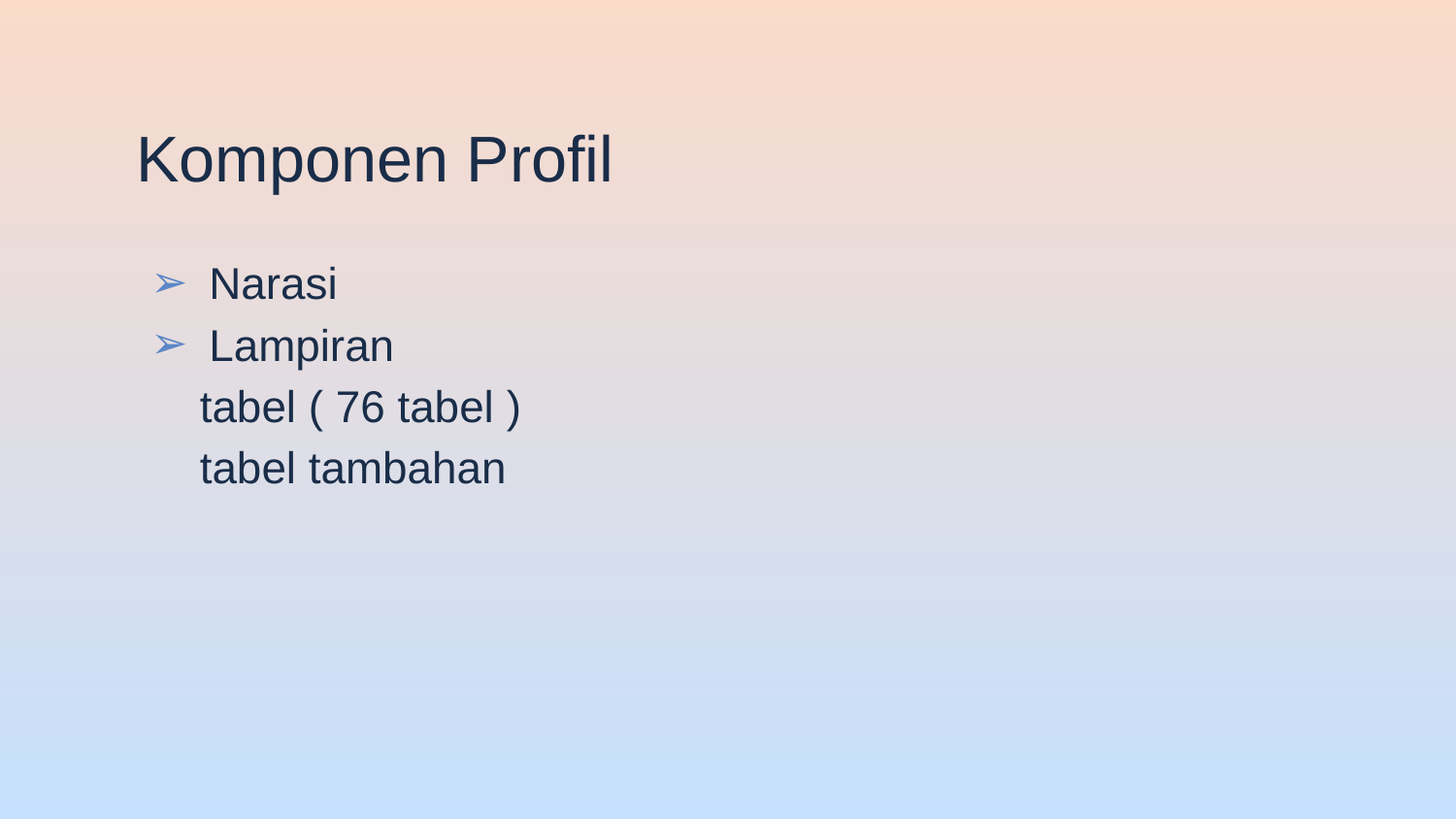

# Komponen Profil
Narasi
Lampiran
    tabel ( 76 tabel )
    tabel tambahan